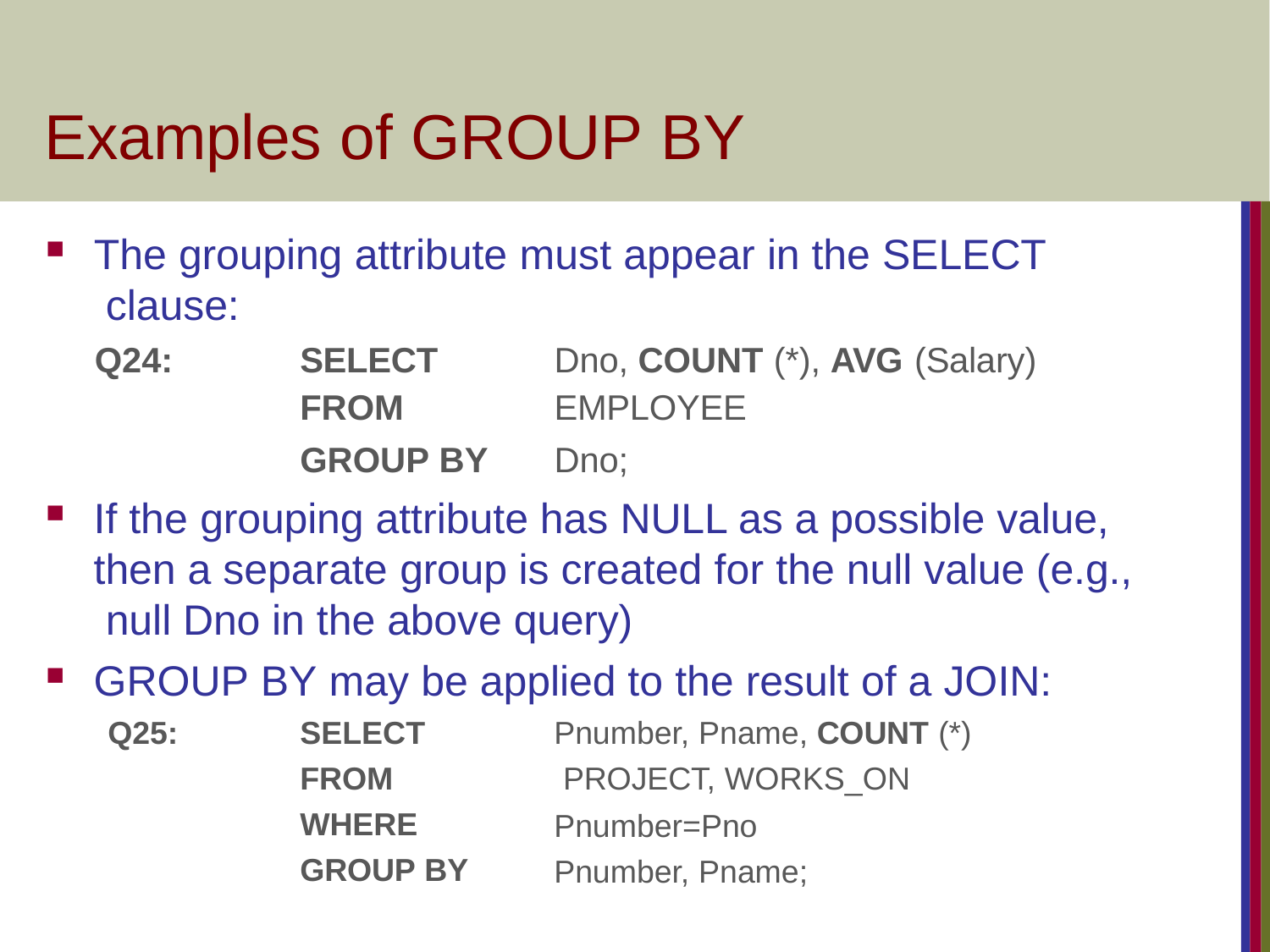

# Examples of GROUP BY
The grouping attribute must appear in the SELECT  clause:
| Q24: | SELECT | Dno, COUNT (\*), AVG (Salary) |
| --- | --- | --- |
|  | FROM | EMPLOYEE |
|  | GROUP BY | Dno; |
If the grouping attribute has NULL as a possible value,  then a separate group is created for the null value (e.g.,  null Dno in the above query)
GROUP BY may be applied to the result of a JOIN:
SELECT  FROM  WHERE  GROUP BY
Pnumber, Pname, COUNT (*)  PROJECT, WORKS_ON
Pnumber=Pno  Pnumber, Pname;
Q25: